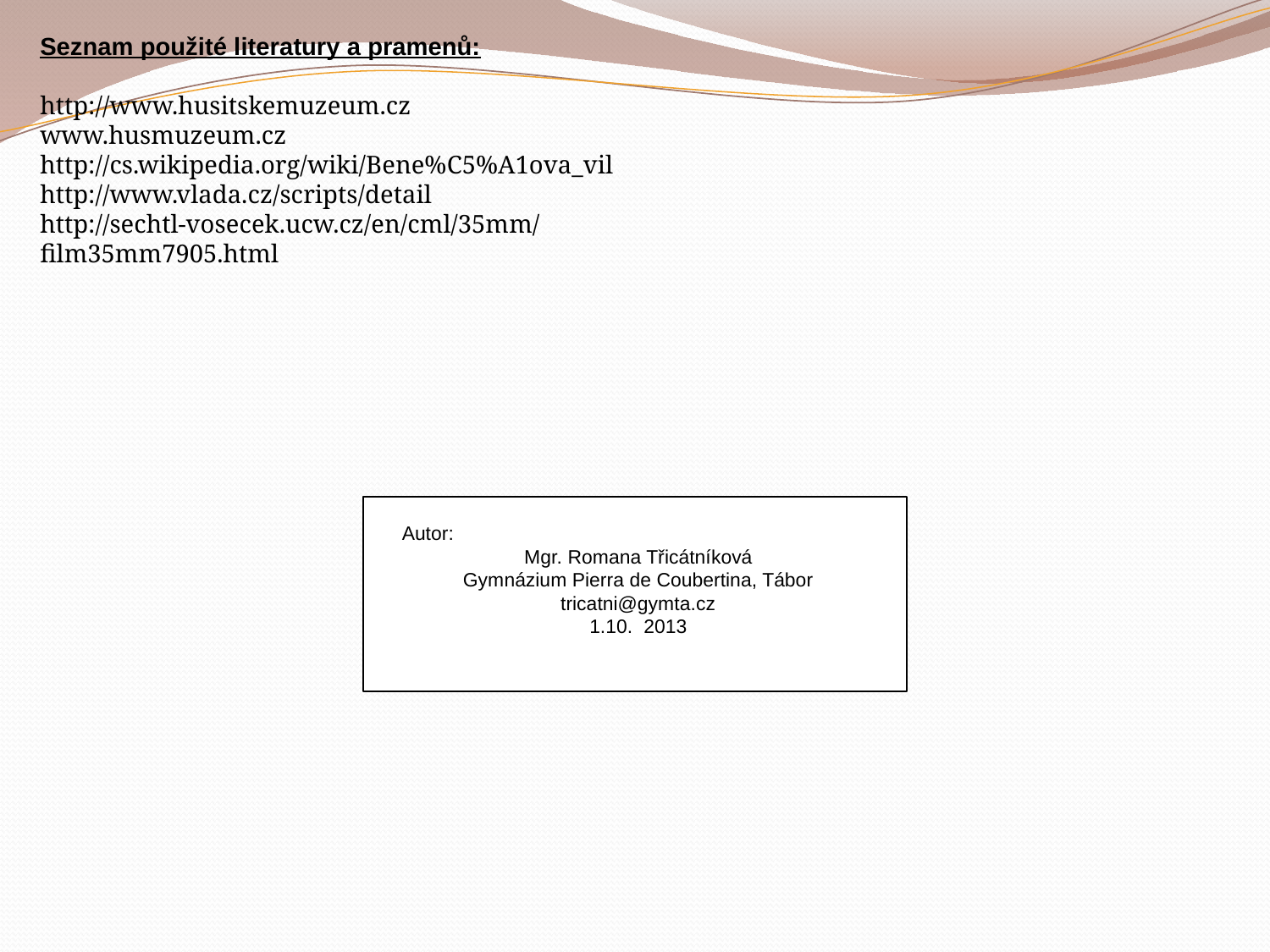

Seznam použité literatury a pramenů:

http://www.husitskemuzeum.cz
www.husmuzeum.cz
http://cs.wikipedia.org/wiki/Bene%C5%A1ova_vil
http://www.vlada.cz/scripts/detail
http://sechtl-vosecek.ucw.cz/en/cml/35mm/film35mm7905.html

Autor:
Mgr. Romana Třicátníková
Gymnázium Pierra de Coubertina, Tábor
tricatni@gymta.cz
1.10.  2013